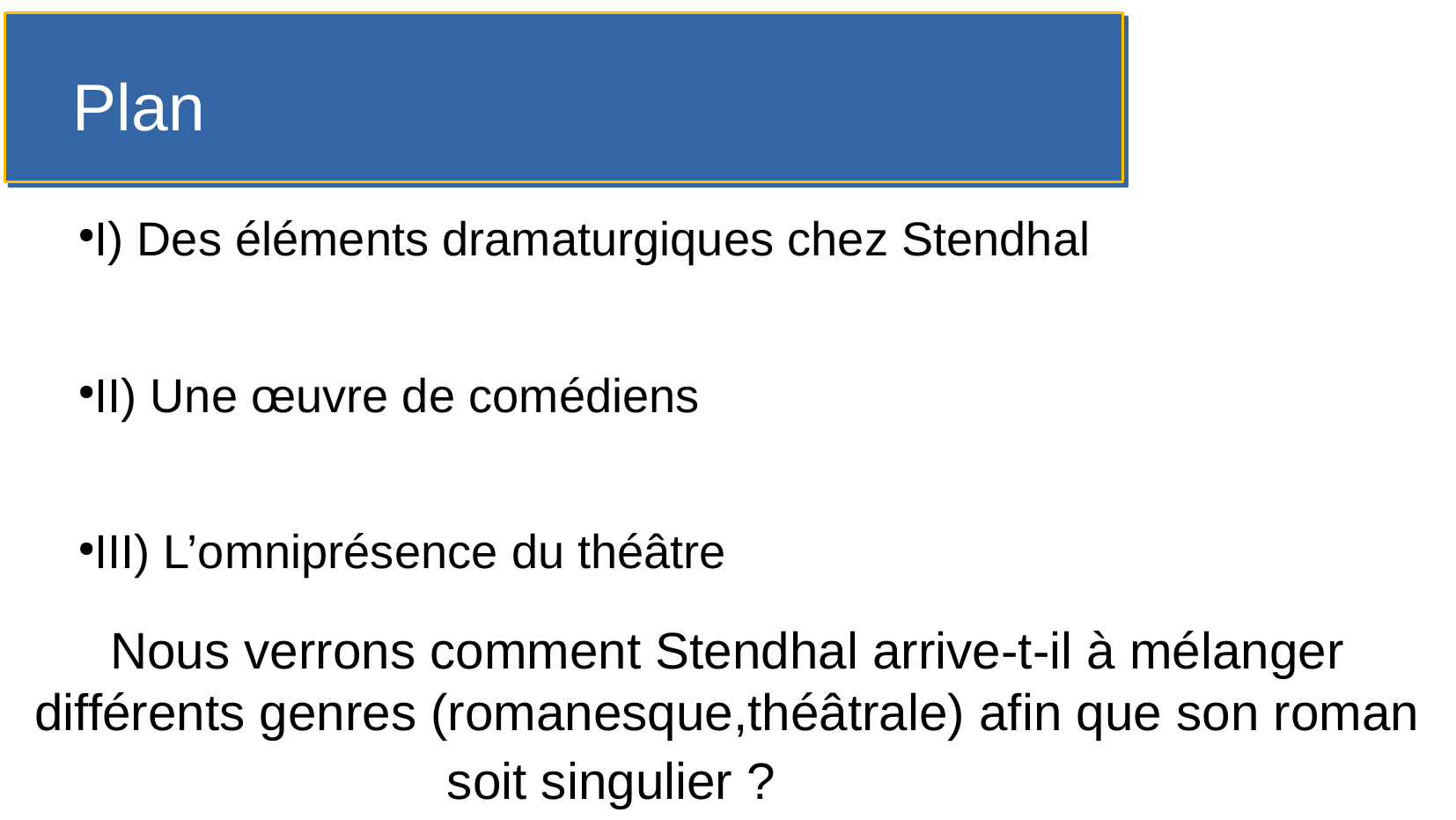

Plan
I) Des éléments dramaturgiques chez Stendhal

II) Une œuvre de comédiens

III) L’omniprésence du théâtre
Nous verrons comment Stendhal arrive-t-il à mélanger différents genres (romanesque,théâtrale) afin que son roman soit singulier ?